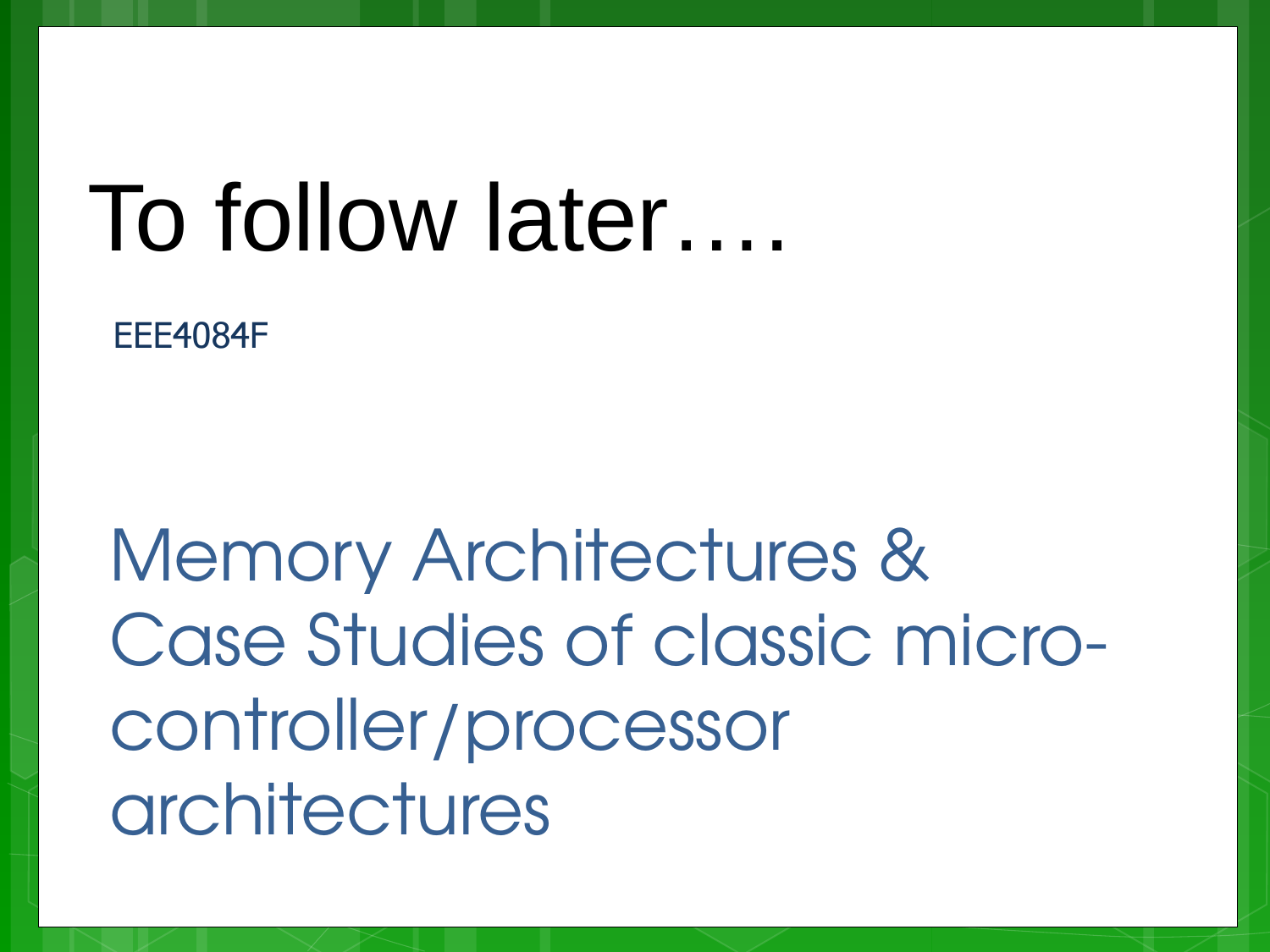

To follow later….
EEE4084F
# Memory Architectures & Case Studies of classic micro-controller/processor architectures